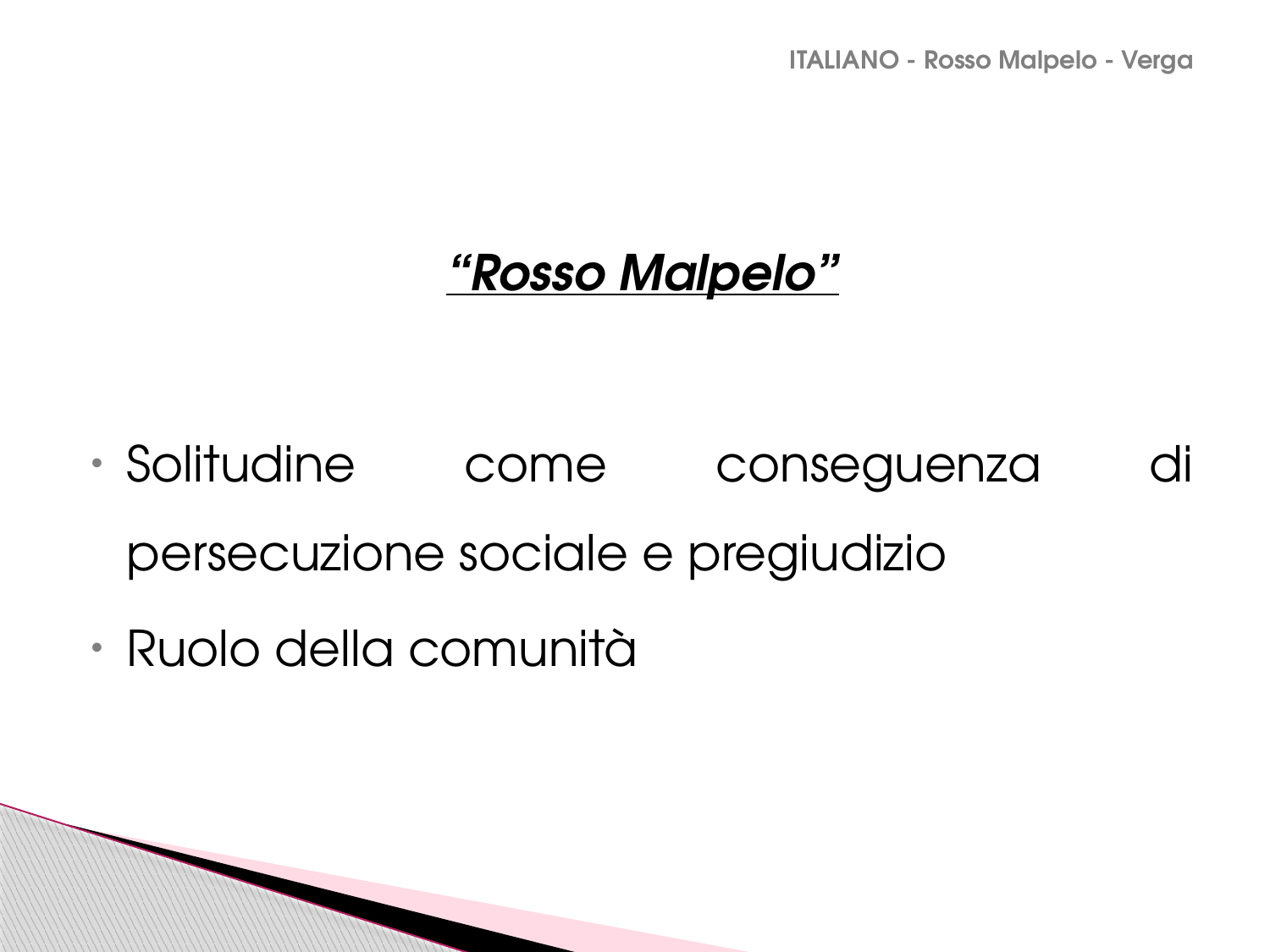

# ITALIANO - Rosso Malpelo - Verga
“Rosso Malpelo”

Solitudine come conseguenza di persecuzione sociale e pregiudizio
Ruolo della comunità